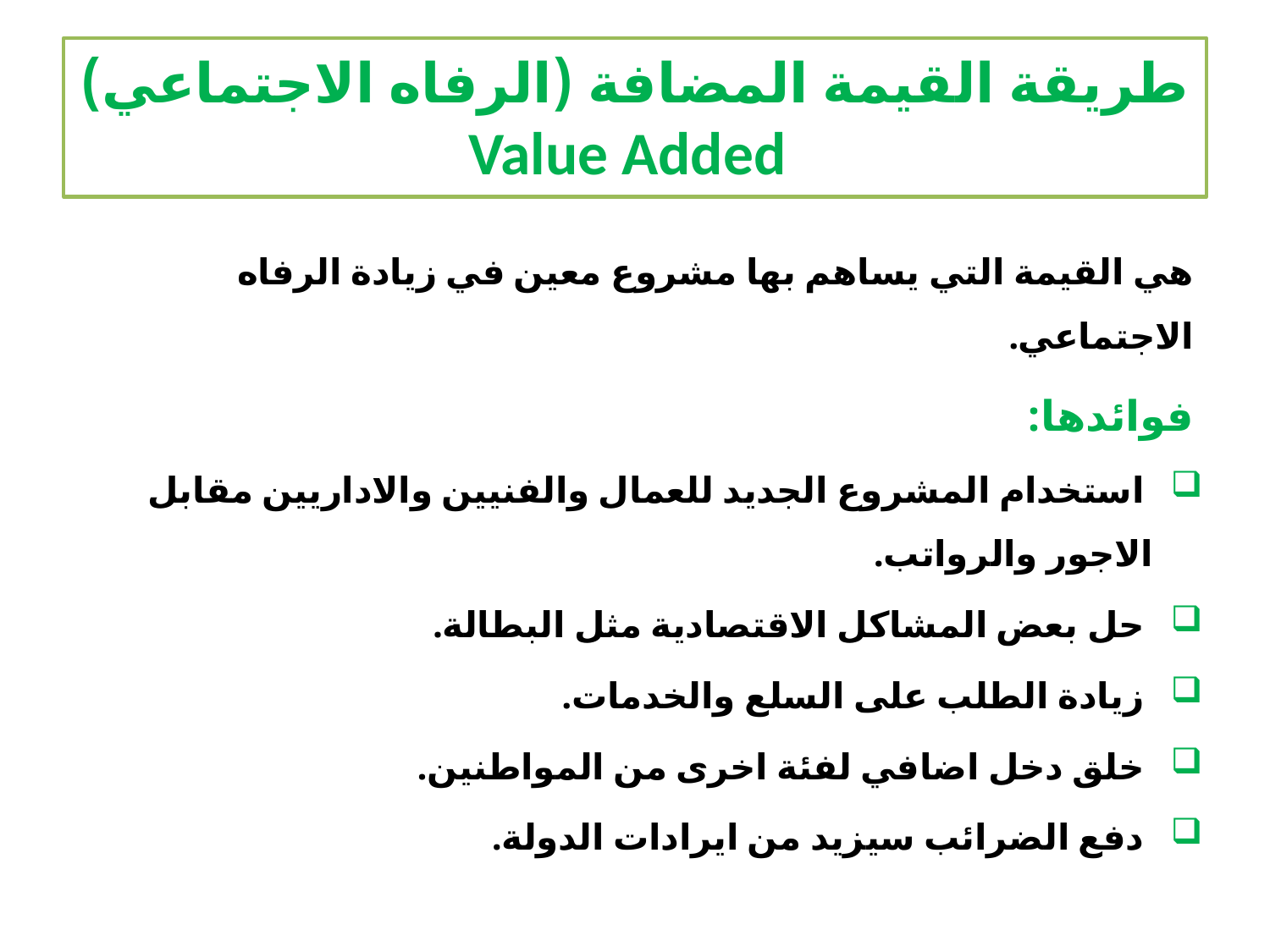

# طريقة القيمة المضافة (الرفاه الاجتماعي) Value Added
هي القيمة التي يساهم بها مشروع معين في زيادة الرفاه الاجتماعي.
فوائدها:
 استخدام المشروع الجديد للعمال والفنيين والاداريين مقابل الاجور والرواتب.
 حل بعض المشاكل الاقتصادية مثل البطالة.
 زيادة الطلب على السلع والخدمات.
 خلق دخل اضافي لفئة اخرى من المواطنين.
 دفع الضرائب سيزيد من ايرادات الدولة.